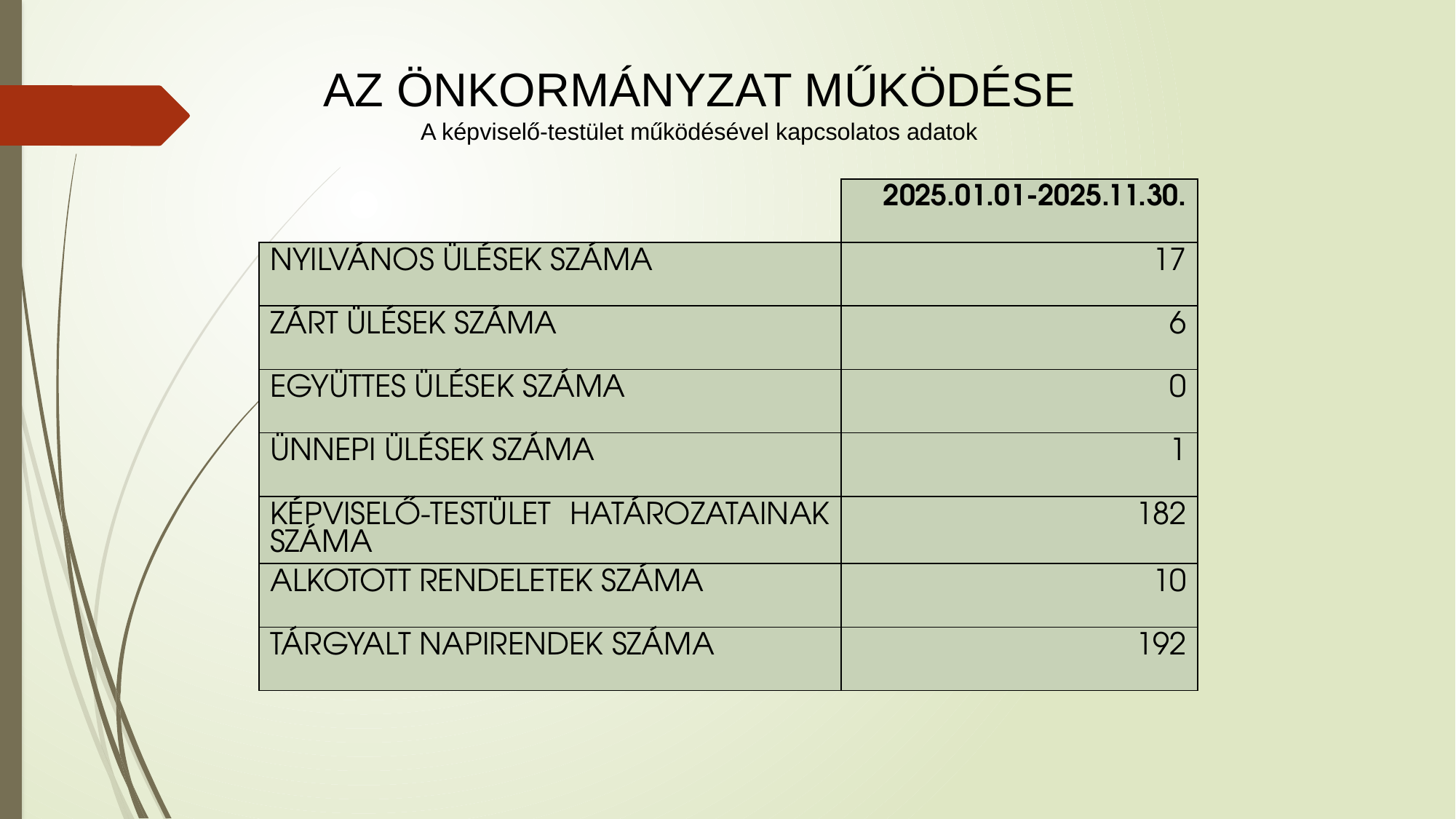

# AZ ÖNKORMÁNYZAT MŰKÖDÉSE A képviselő-testület működésével kapcsolatos adatok
|  | 2025.01.01-2025.11.30. |
| --- | --- |
| NYILVÁNOS ÜLÉSEK SZÁMA | 17 |
| ZÁRT ÜLÉSEK SZÁMA | 6 |
| EGYÜTTES ÜLÉSEK SZÁMA | 0 |
| ÜNNEPI ÜLÉSEK SZÁMA | 1 |
| KÉPVISELŐ-TESTÜLET HATÁROZATAINAK SZÁMA | 182 |
| ALKOTOTT RENDELETEK SZÁMA | 10 |
| TÁRGYALT NAPIRENDEK SZÁMA | 192 |